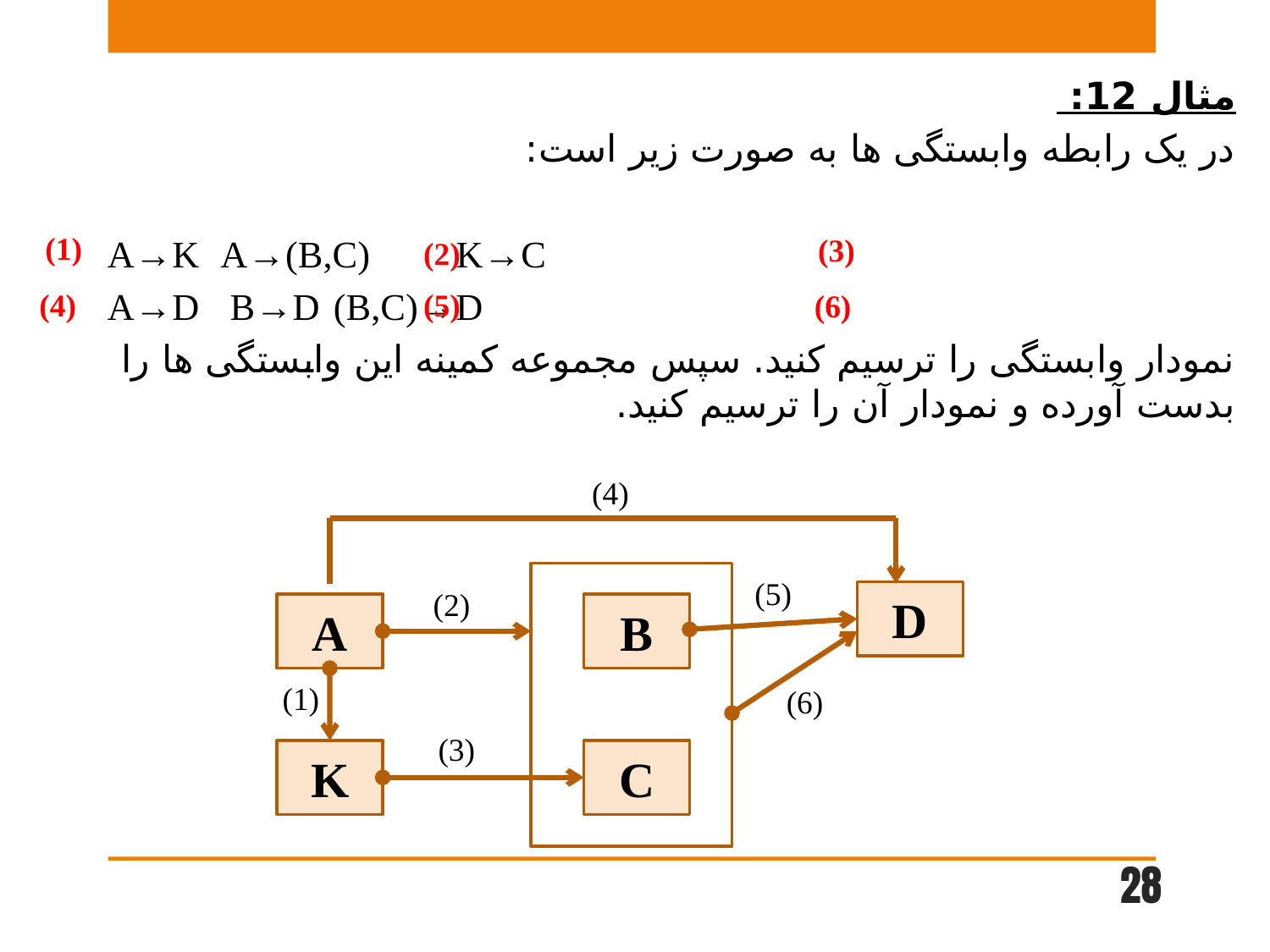

مثال 12:
در یک رابطه وابستگی ها به صورت زیر است:

A→K			A→(B,C)		 K→C
A→D			 B→D			(B,C)→D
نمودار وابستگی را ترسیم کنید. سپس مجموعه کمینه این وابستگی ها را بدست آورده و نمودار آن را ترسیم کنید.
(1)
(3)
(2)
(4)
(5)
(6)
(4)

(5)
(2)
D
A
B
(1)
(6)
(3)
K
C
28